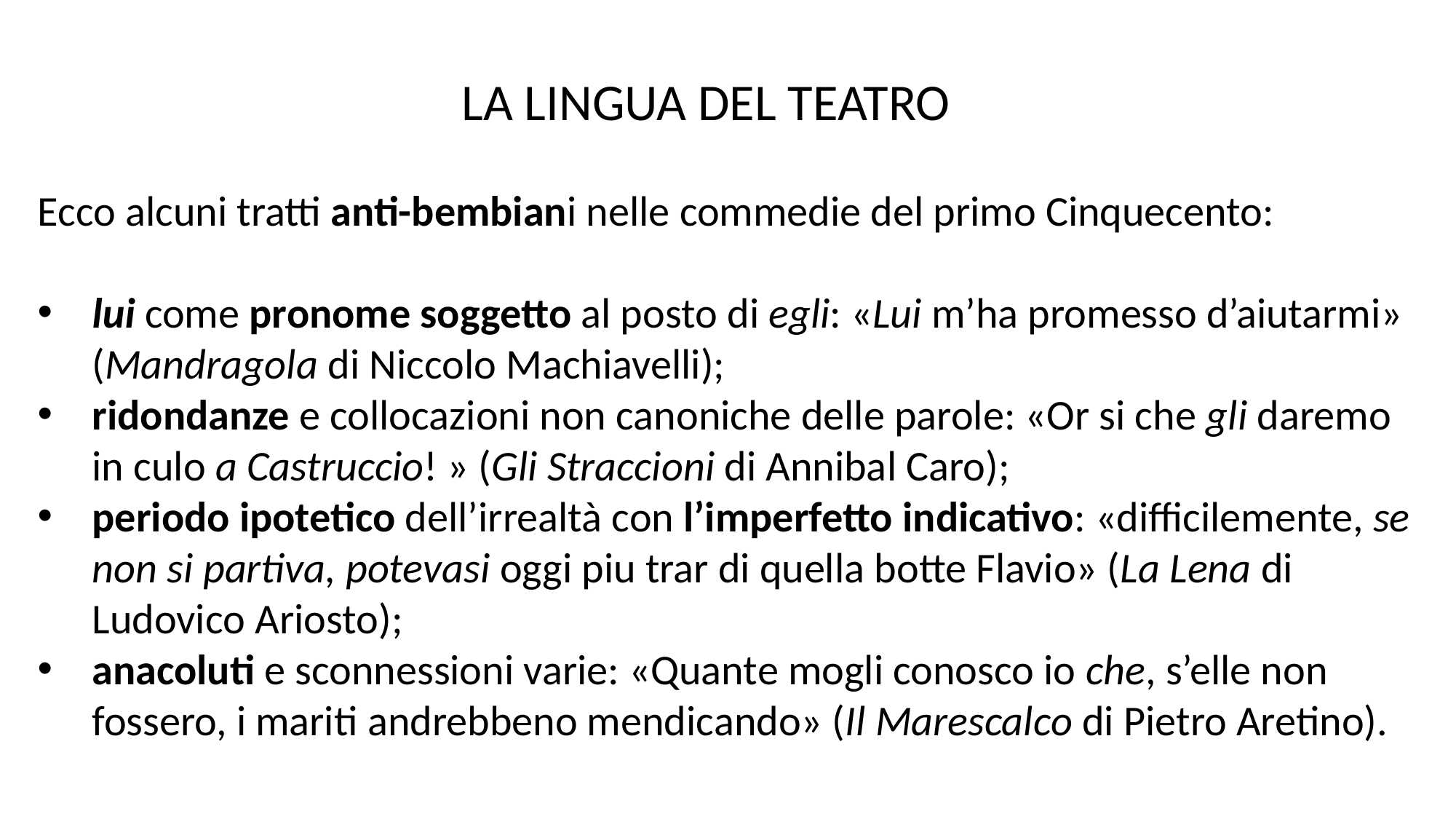

LA LINGUA DEL TEATRO
Ecco alcuni tratti anti-bembiani nelle commedie del primo Cinquecento:

lui come pronome soggetto al posto di egli: «Lui m’ha promesso d’aiutarmi» (Mandragola di Niccolo Machiavelli);
ridondanze e collocazioni non canoniche delle parole: «Or si che gli daremo in culo a Castruccio! » (Gli Straccioni di Annibal Caro);
periodo ipotetico dell’irrealtà con l’imperfetto indicativo: «difficilemente, se non si partiva, potevasi oggi piu trar di quella botte Flavio» (La Lena di Ludovico Ariosto);
anacoluti e sconnessioni varie: «Quante mogli conosco io che, s’elle non fossero, i mariti andrebbeno mendicando» (Il Marescalco di Pietro Aretino).